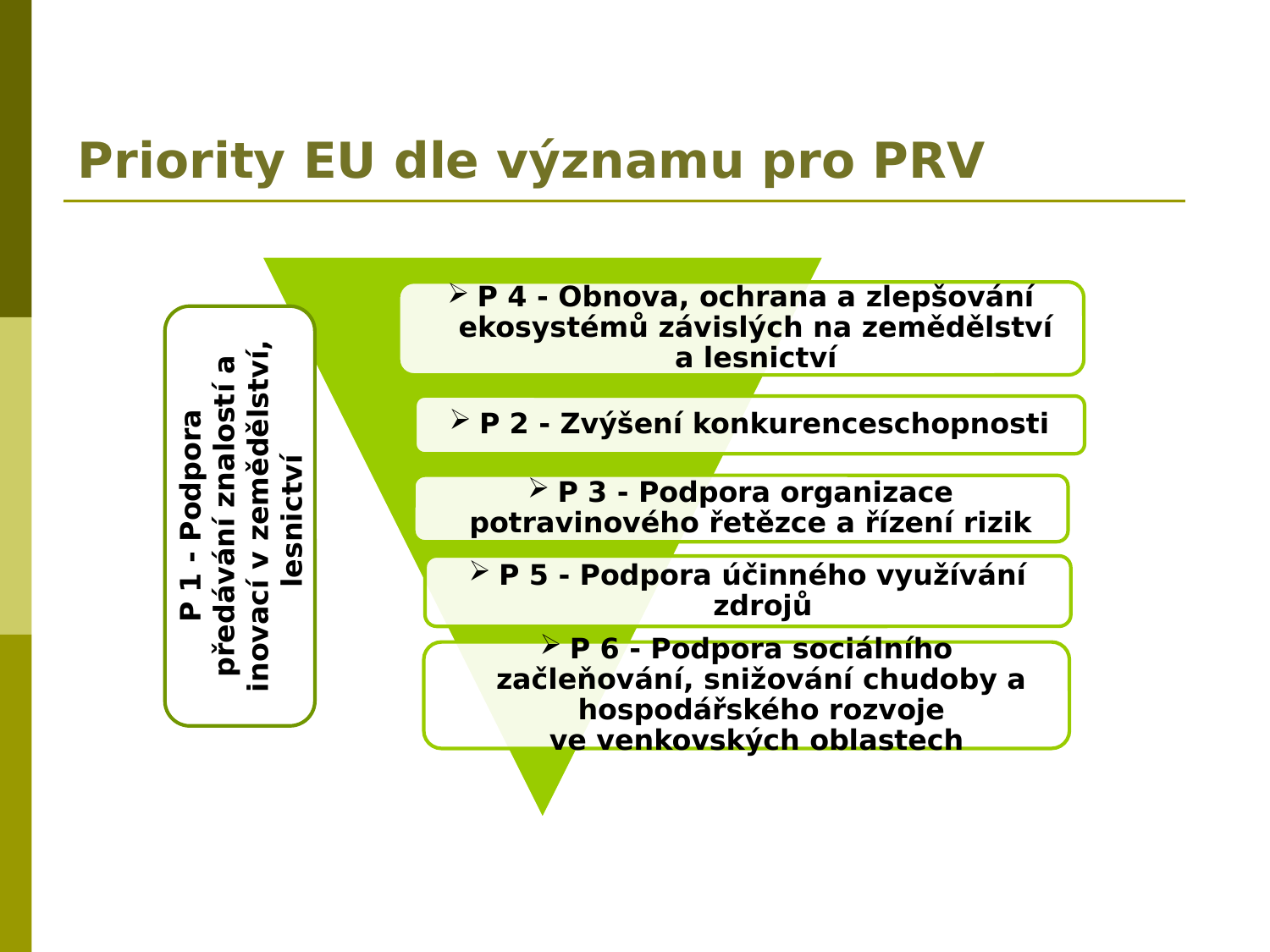

# Priority EU dle významu pro PRV

P 6 - Podpora sociálního začleňování, snižování chudoby a hospodářského rozvoje ve venkovských oblastech
P 2 - Zvýšení konkurenceschopnosti
P 4 - Obnova, ochrana a zlepšování ekosystémů závislých na zemědělství a lesnictví
P 3 - Podpora organizace potravinového řetězce a řízení rizik
P 5 - Podpora účinného využívání zdrojů
P 1 - Podpora předávání znalostí a inovací v zemědělství, lesnictví